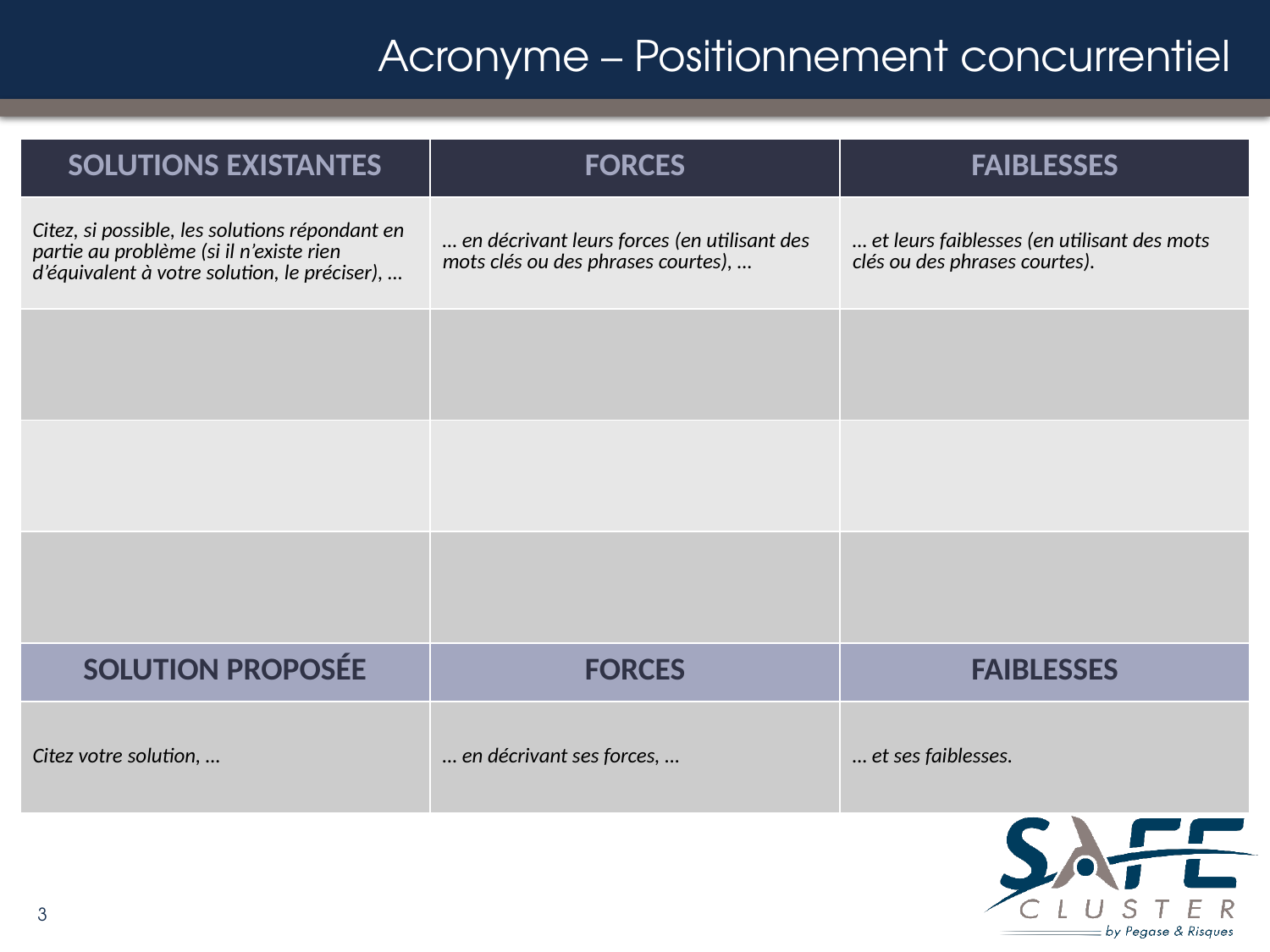

# Acronyme – Positionnement concurrentiel
| Solutions Existantes | Forces | Faiblesses |
| --- | --- | --- |
| Citez, si possible, les solutions répondant en partie au problème (si il n’existe rien d’équivalent à votre solution, le préciser), … | … en décrivant leurs forces (en utilisant des mots clés ou des phrases courtes), … | … et leurs faiblesses (en utilisant des mots clés ou des phrases courtes). |
|  |  |  |
|  |  |  |
|  |  |  |
| Solution Proposée | Forces | Faiblesses |
| Citez votre solution, … | … en décrivant ses forces, … | … et ses faiblesses. |
3